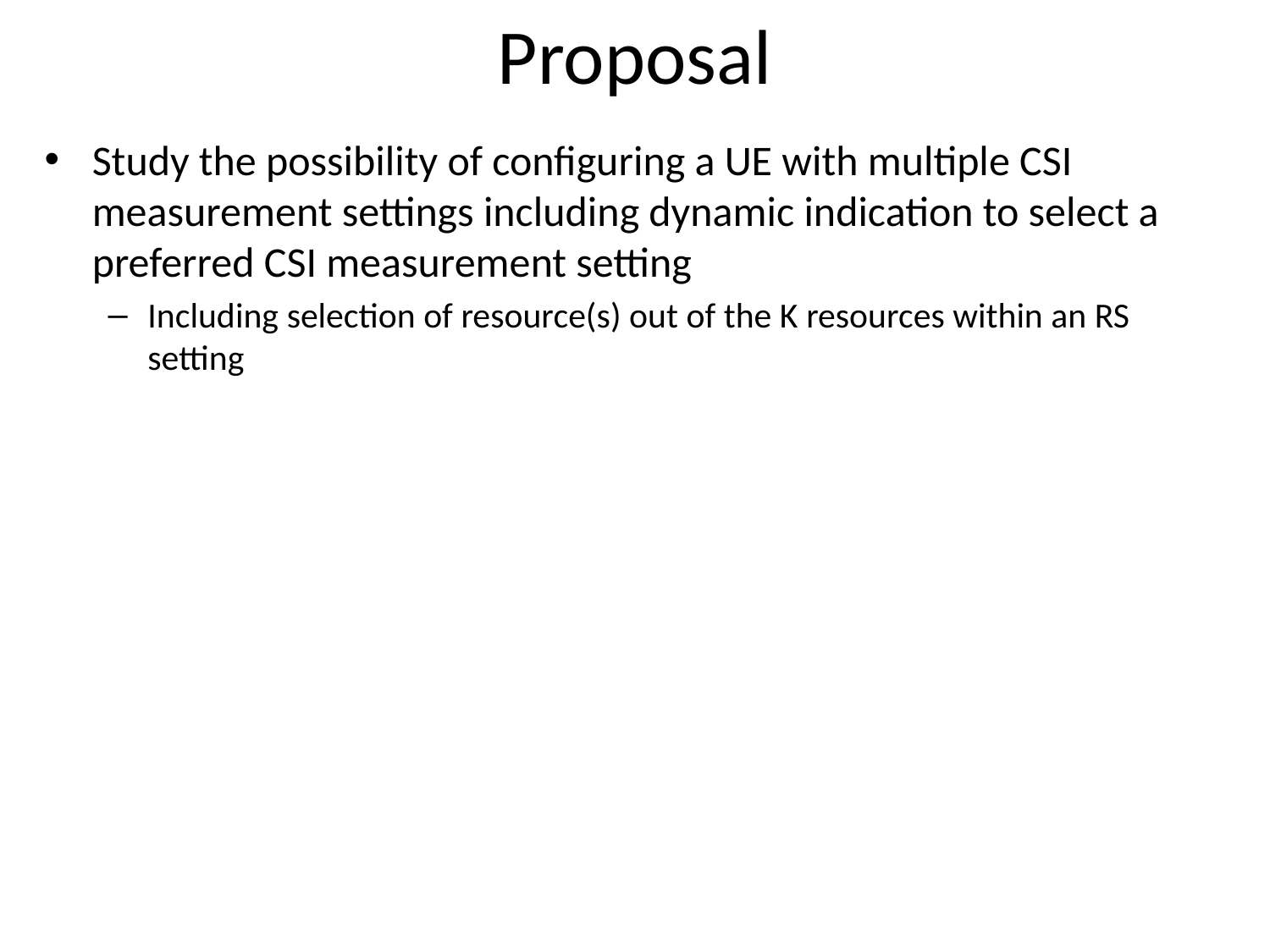

# Proposal
Study the possibility of configuring a UE with multiple CSI measurement settings including dynamic indication to select a preferred CSI measurement setting
Including selection of resource(s) out of the K resources within an RS setting